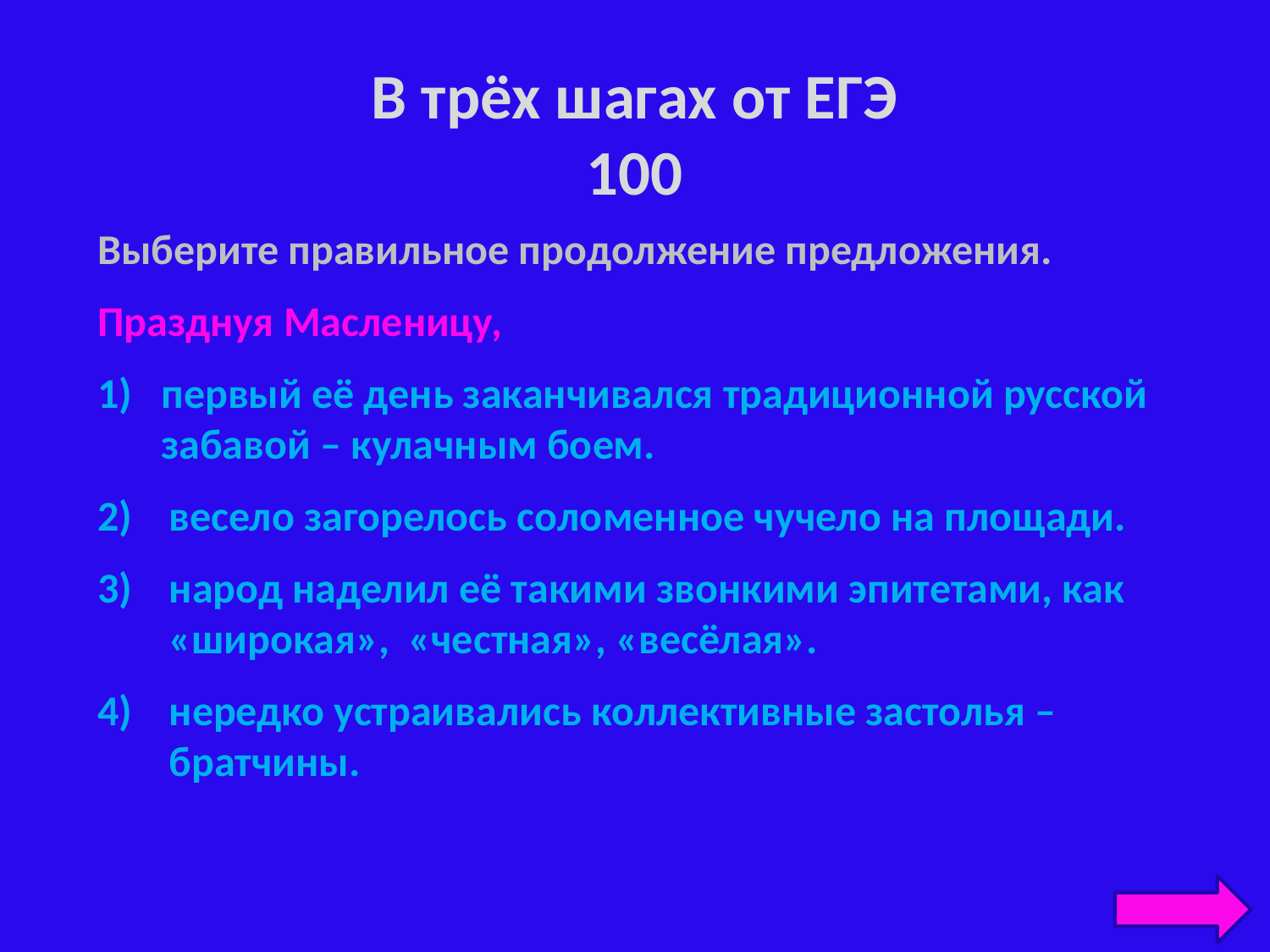

# В трёх шагах от ЕГЭ 100
Выберите правильное продолжение предложения.
Празднуя Масленицу,
первый её день заканчивался традиционной русской забавой – кулачным боем.
весело загорелось соломенное чучело на площади.
народ наделил её такими звонкими эпитетами, как «широкая»,  «честная», «весёлая».
нередко устраивались коллективные застолья – братчины.